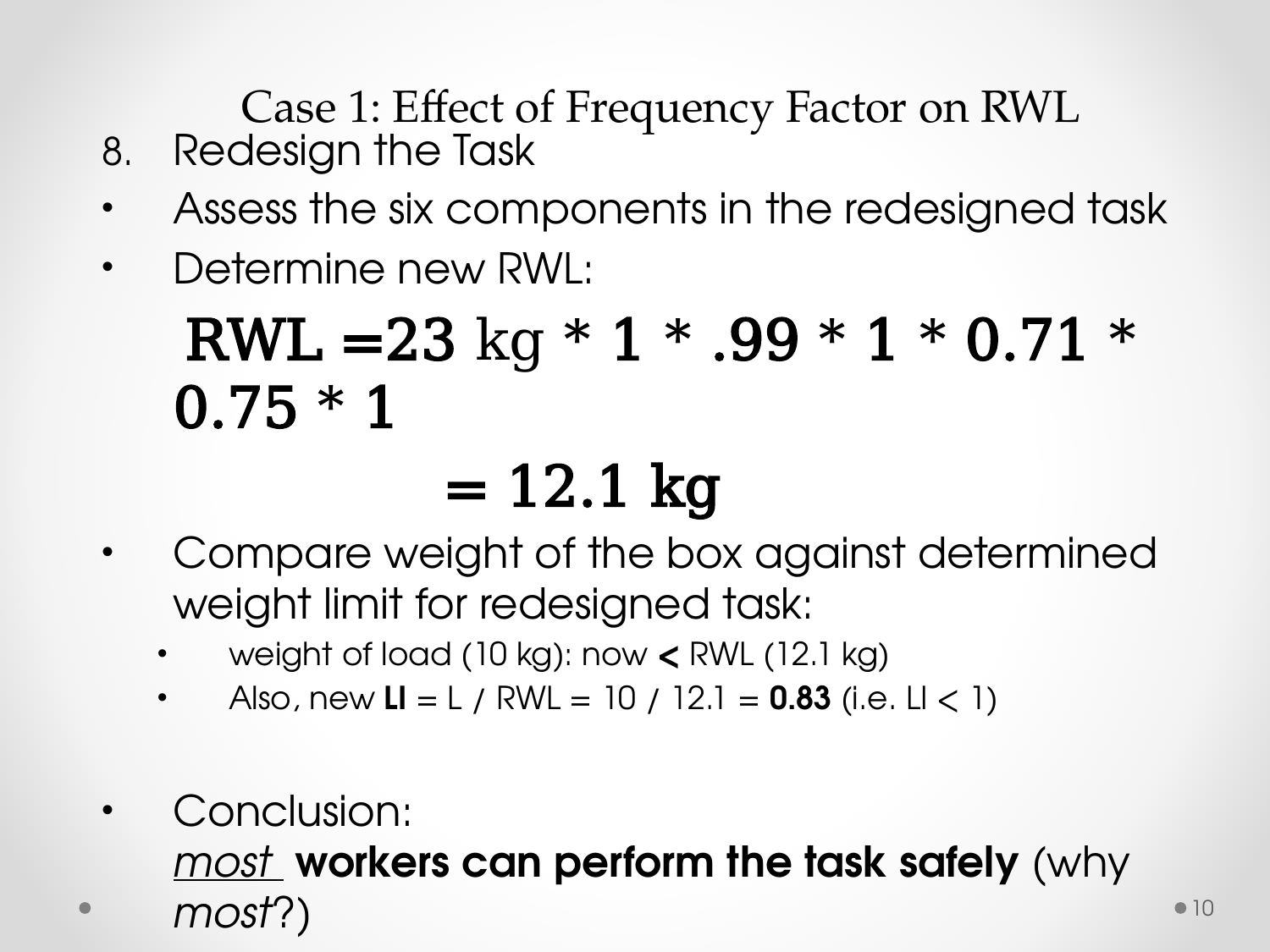

# Case 1: Effect of Frequency Factor on RWL

Redesign the Task
Assess the six components in the redesigned task
Determine new RWL:
	 RWL =23 kg * 1 * .99 * 1 * 0.71 * 0.75 * 1
		        = 12.1 kg
Compare weight of the box against determined weight limit for redesigned task:
weight of load (10 kg): now < RWL (12.1 kg)
Also, new LI = L / RWL = 10 / 12.1 = 0.83 (i.e. LI < 1)

Conclusion:
most  workers can perform the task safely (why most?)
10